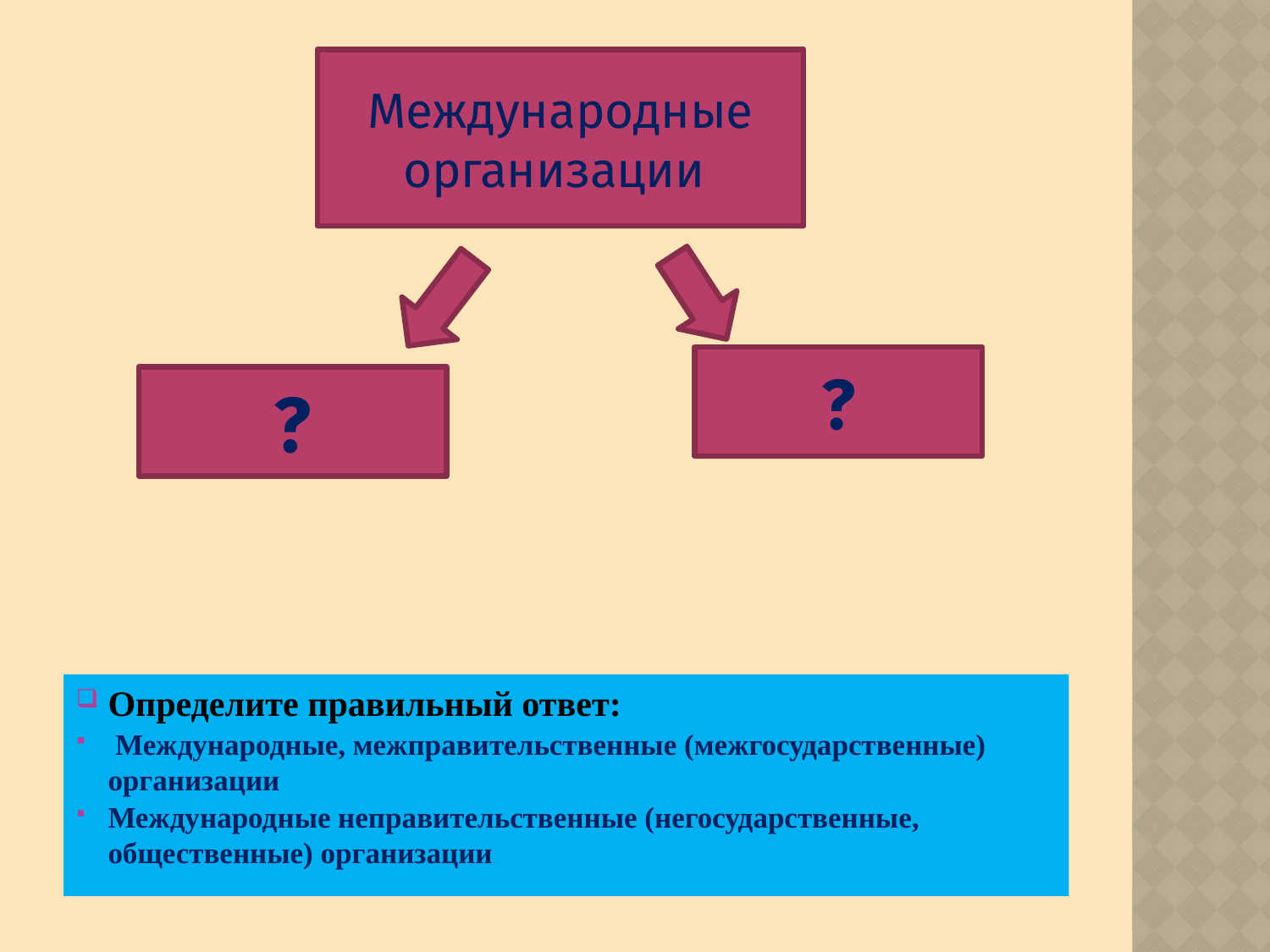

#
Международные организации

?
?
Определите правильный ответ:
 Международные, межправительственные (межгосударственные) организации
Международные неправительственные (негосударственные, общественные) организации.